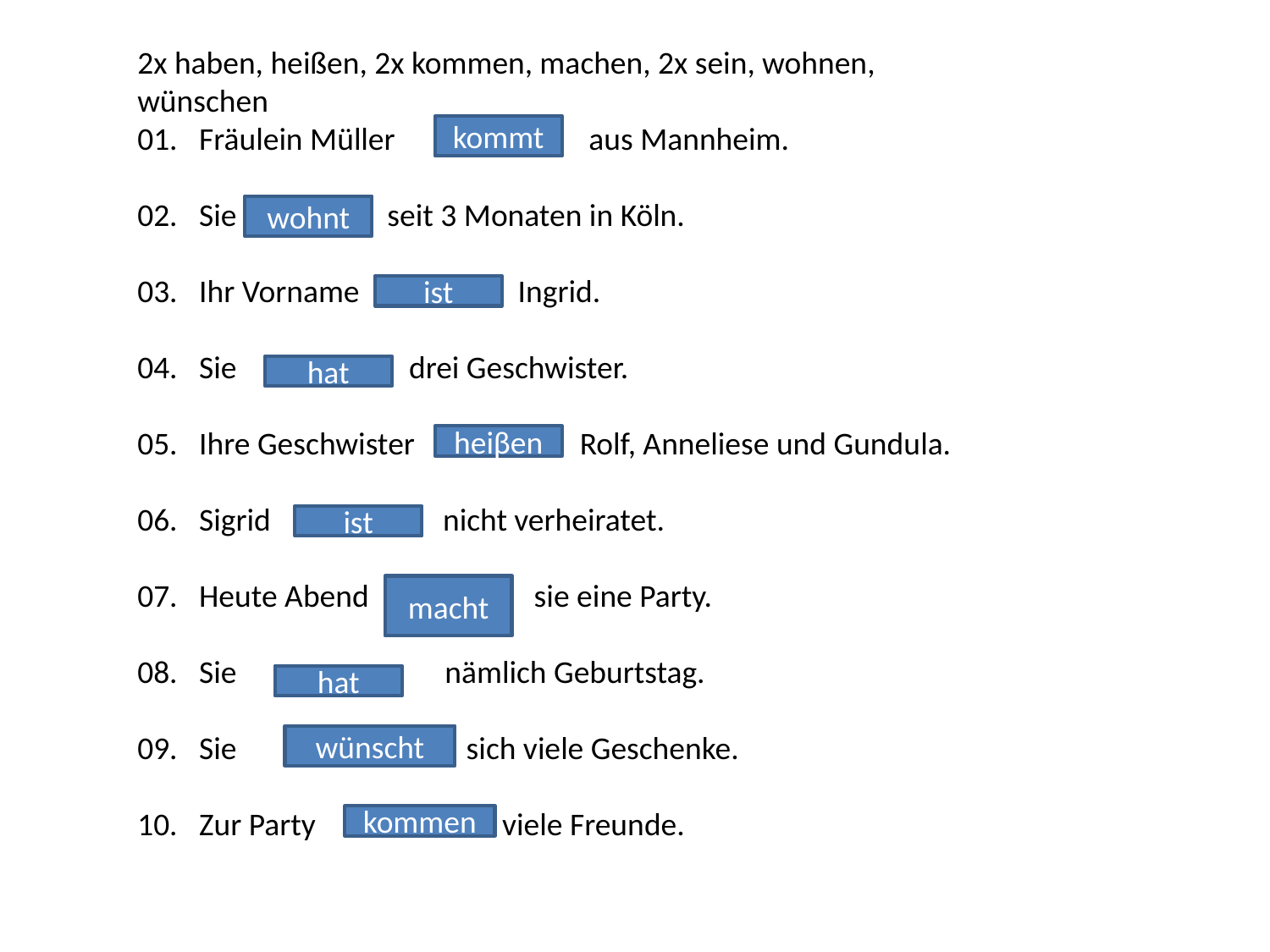

#
2x haben, heißen, 2x kommen, machen, 2x sein, wohnen, wünschen
01.   Fräulein Müller                           aus Mannheim.
02.   Sie                     seit 3 Monaten in Köln.
03.   Ihr Vorname                      Ingrid.
04.   Sie                        drei Geschwister.
05.   Ihre Geschwister                       Rolf, Anneliese und Gundula.
06.   Sigrid                        nicht verheiratet.
07.   Heute Abend                       sie eine Party.
08.   Sie                             nämlich Geburtstag.
09.   Sie                                sich viele Geschenke.
10.   Zur Party                          viele Freunde.
kommt
wohnt
ist
hat
heiβen
ist
macht
hat
wünscht
kommen